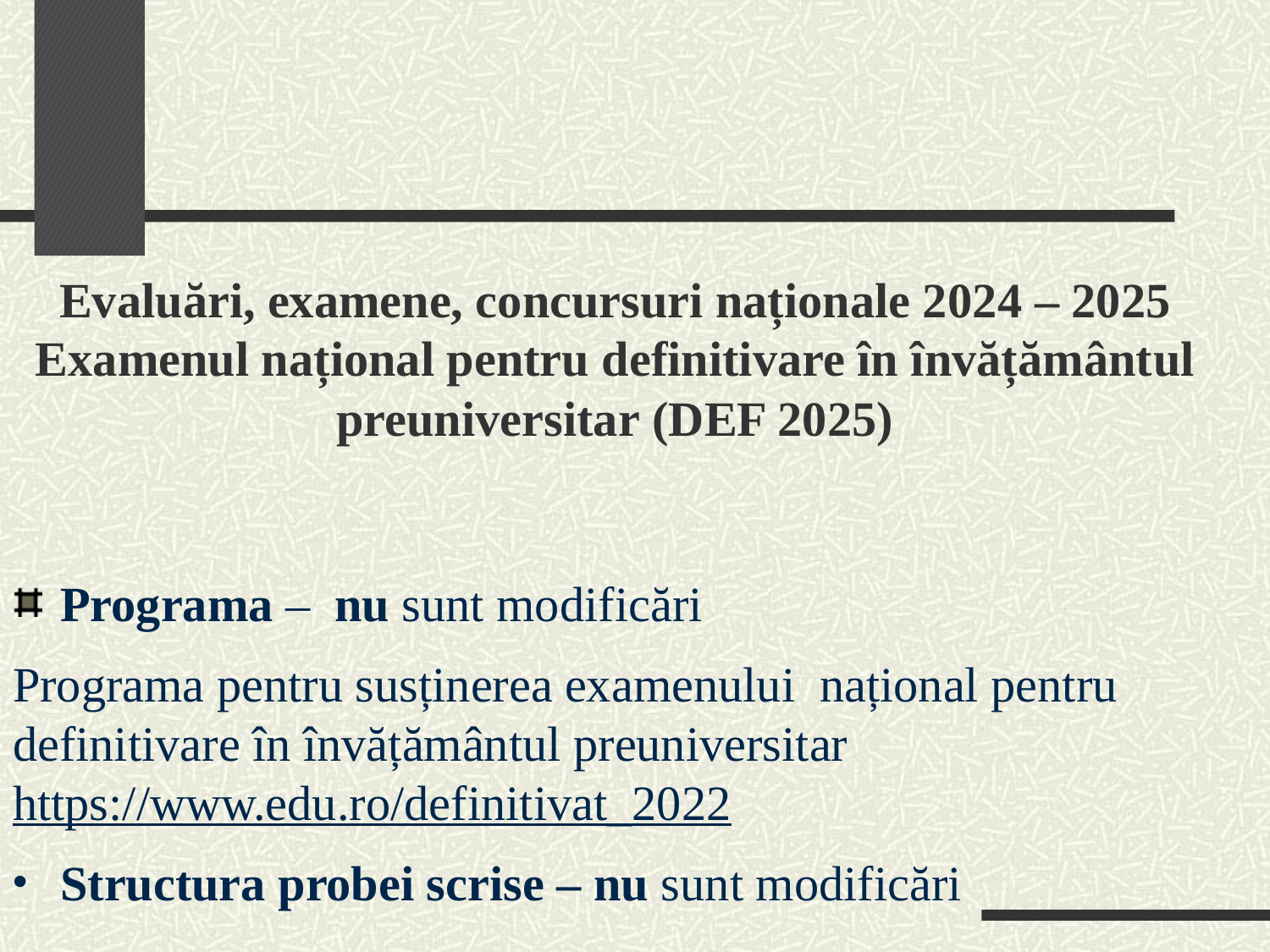

Evaluări, examene, concursuri naționale 2024 – 2025
Examenul național pentru definitivare în învățământul preuniversitar (DEF 2025)
Programa –  nu sunt modificări
Programa pentru susținerea examenului  național pentru definitivare în învățământul preuniversitar https://www.edu.ro/definitivat_2022
Structura probei scrise – nu sunt modificări